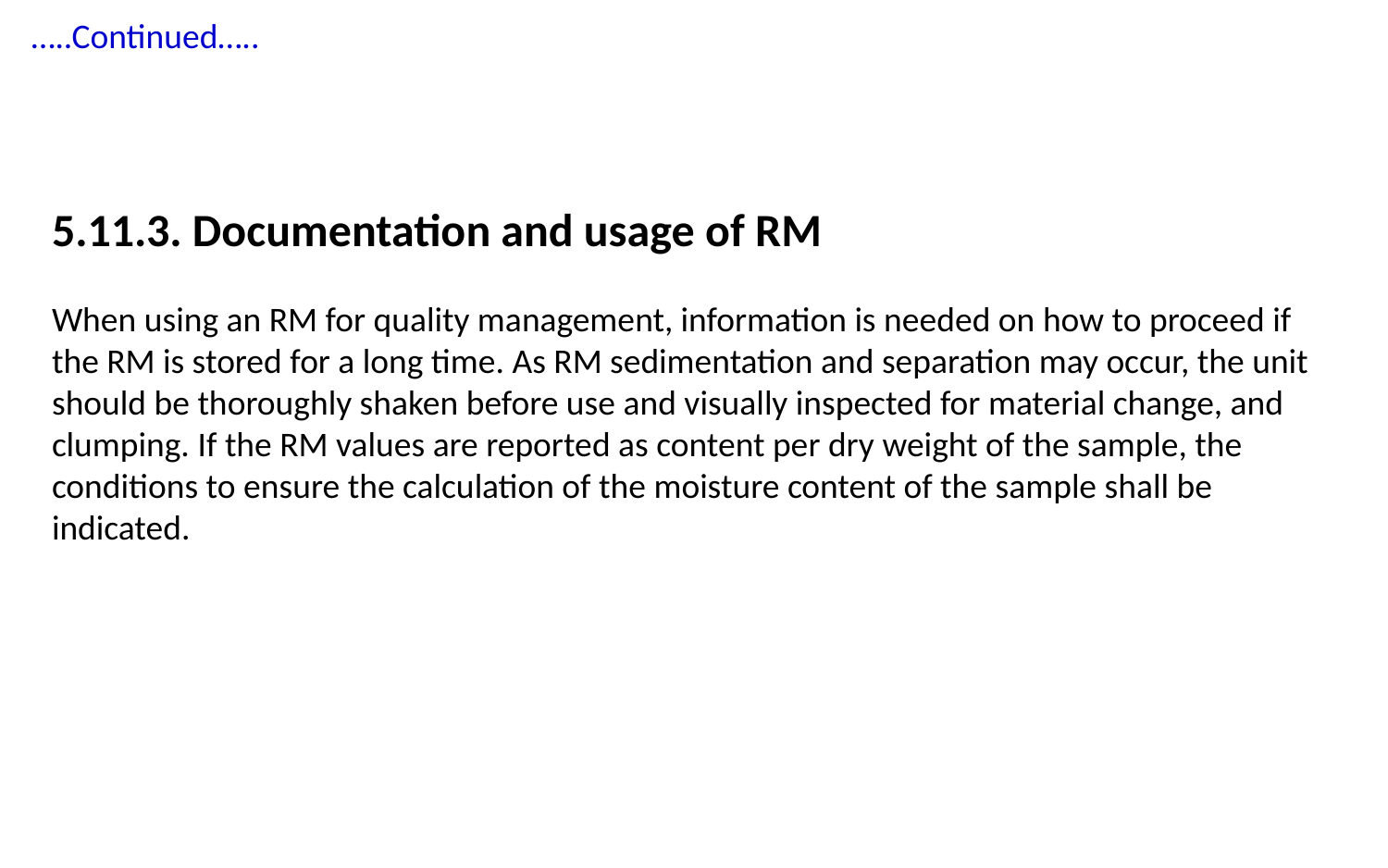

…..Continued…..
5.11.3. Documentation and usage of RM

When using an RM for quality management, information is needed on how to proceed if the RM is stored for a long time. As RM sedimentation and separation may occur, the unit should be thoroughly shaken before use and visually inspected for material change, and clumping. If the RM values are reported as content per dry weight of the sample, the conditions to ensure the calculation of the moisture content of the sample shall be indicated.